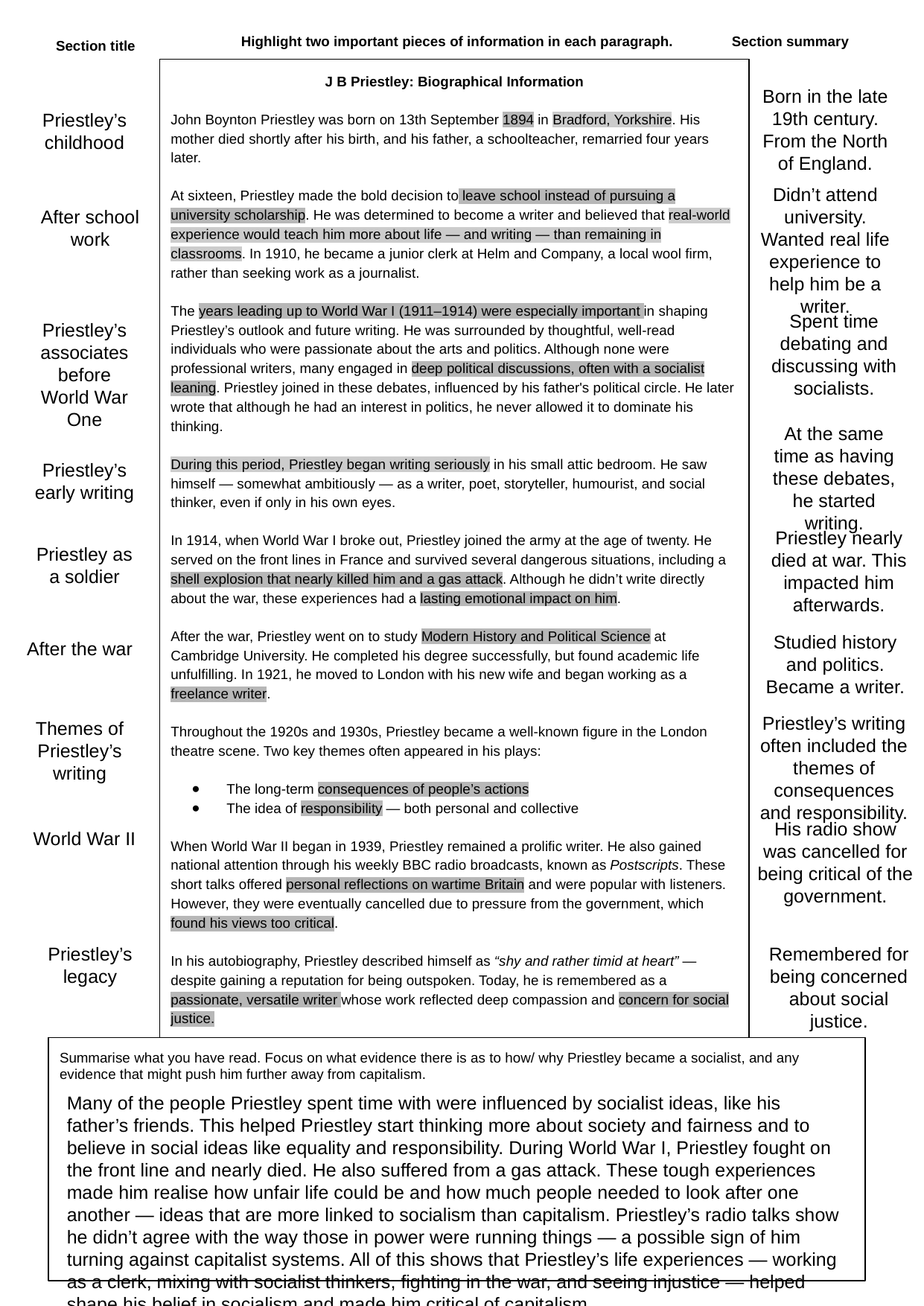

Highlight two important pieces of information in each paragraph.
Section summary
Section title
J B Priestley: Biographical Information
John Boynton Priestley was born on 13th September 1894 in Bradford, Yorkshire. His mother died shortly after his birth, and his father, a schoolteacher, remarried four years later.
At sixteen, Priestley made the bold decision to leave school instead of pursuing a university scholarship. He was determined to become a writer and believed that real-world experience would teach him more about life — and writing — than remaining in classrooms. In 1910, he became a junior clerk at Helm and Company, a local wool firm, rather than seeking work as a journalist.
The years leading up to World War I (1911–1914) were especially important in shaping Priestley’s outlook and future writing. He was surrounded by thoughtful, well-read individuals who were passionate about the arts and politics. Although none were professional writers, many engaged in deep political discussions, often with a socialist leaning. Priestley joined in these debates, influenced by his father's political circle. He later wrote that although he had an interest in politics, he never allowed it to dominate his thinking.
During this period, Priestley began writing seriously in his small attic bedroom. He saw himself — somewhat ambitiously — as a writer, poet, storyteller, humourist, and social thinker, even if only in his own eyes.
In 1914, when World War I broke out, Priestley joined the army at the age of twenty. He served on the front lines in France and survived several dangerous situations, including a shell explosion that nearly killed him and a gas attack. Although he didn’t write directly about the war, these experiences had a lasting emotional impact on him.
After the war, Priestley went on to study Modern History and Political Science at Cambridge University. He completed his degree successfully, but found academic life unfulfilling. In 1921, he moved to London with his new wife and began working as a freelance writer.
Throughout the 1920s and 1930s, Priestley became a well-known figure in the London theatre scene. Two key themes often appeared in his plays:
The long-term consequences of people’s actions
The idea of responsibility — both personal and collective
When World War II began in 1939, Priestley remained a prolific writer. He also gained national attention through his weekly BBC radio broadcasts, known as Postscripts. These short talks offered personal reflections on wartime Britain and were popular with listeners. However, they were eventually cancelled due to pressure from the government, which found his views too critical.
In his autobiography, Priestley described himself as “shy and rather timid at heart” — despite gaining a reputation for being outspoken. Today, he is remembered as a passionate, versatile writer whose work reflected deep compassion and concern for social justice.
Born in the late 19th century. From the North of England.
Priestley’s childhood
Didn’t attend university. Wanted real life experience to help him be a writer.
After school work
Spent time debating and discussing with socialists.
Priestley’s associates before World War One
At the same time as having these debates, he started writing.
Priestley’s early writing
Priestley nearly died at war. This impacted him afterwards.
Priestley as a soldier
Studied history and politics. Became a writer.
After the war
Priestley’s writing often included the themes of consequences and responsibility.
Themes of Priestley’s writing
His radio show was cancelled for being critical of the government.
World War II
Remembered for being concerned about social justice.
Priestley’s legacy
Summarise what you have read. Focus on what evidence there is as to how/ why Priestley became a socialist, and any evidence that might push him further away from capitalism.
Many of the people Priestley spent time with were influenced by socialist ideas, like his father’s friends. This helped Priestley start thinking more about society and fairness and to believe in social ideas like equality and responsibility. During World War I, Priestley fought on the front line and nearly died. He also suffered from a gas attack. These tough experiences made him realise how unfair life could be and how much people needed to look after one another — ideas that are more linked to socialism than capitalism. Priestley’s radio talks show he didn’t agree with the way those in power were running things — a possible sign of him turning against capitalist systems. All of this shows that Priestley’s life experiences — working as a clerk, mixing with socialist thinkers, fighting in the war, and seeing injustice — helped shape his belief in socialism and made him critical of capitalism.